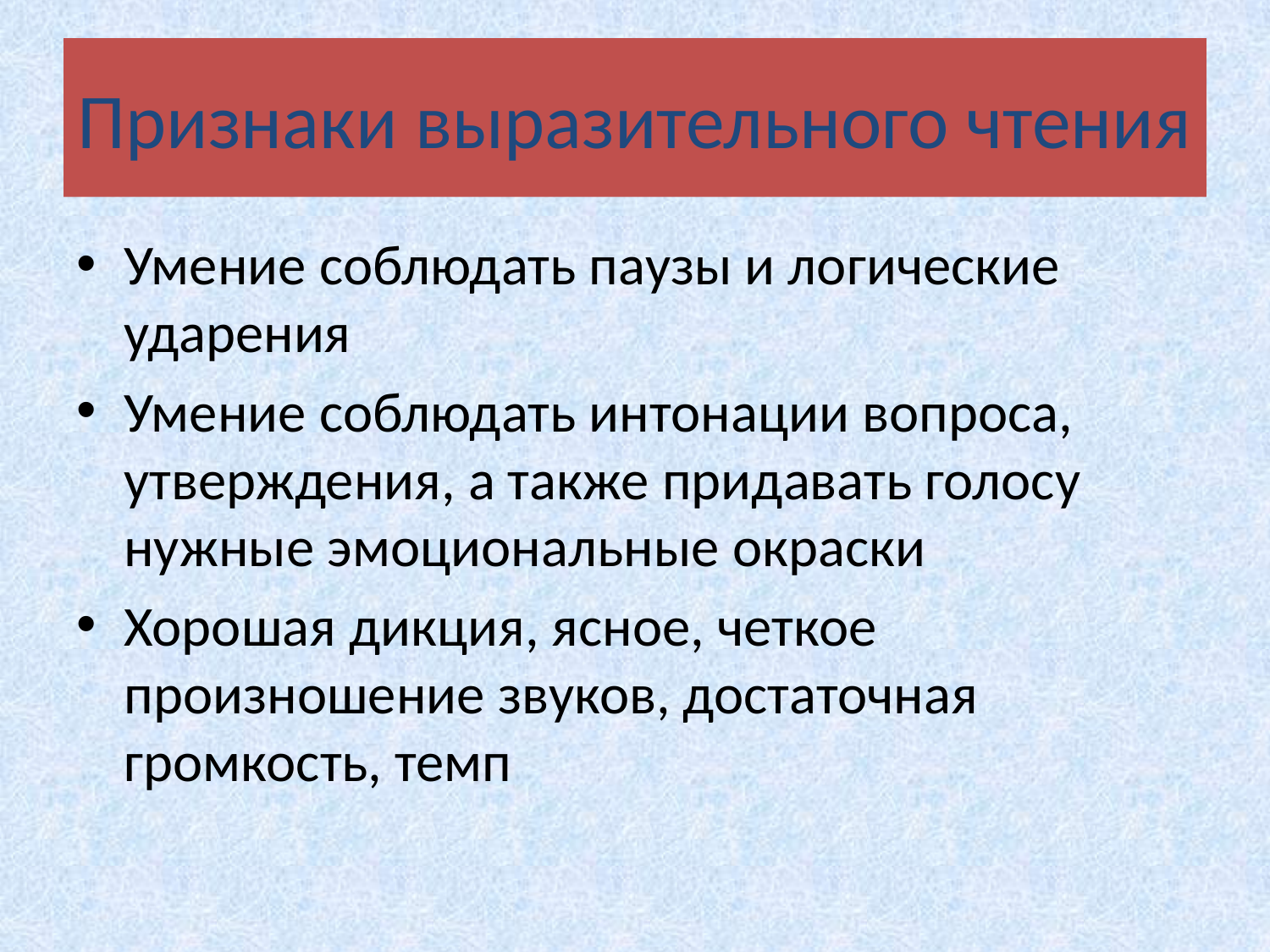

# Признаки выразительного чтения
Умение соблюдать паузы и логические ударения
Умение соблюдать интонации вопроса, утверждения, а также придавать голосу нужные эмоциональные окраски
Хорошая дикция, ясное, четкое произношение звуков, достаточная громкость, темп